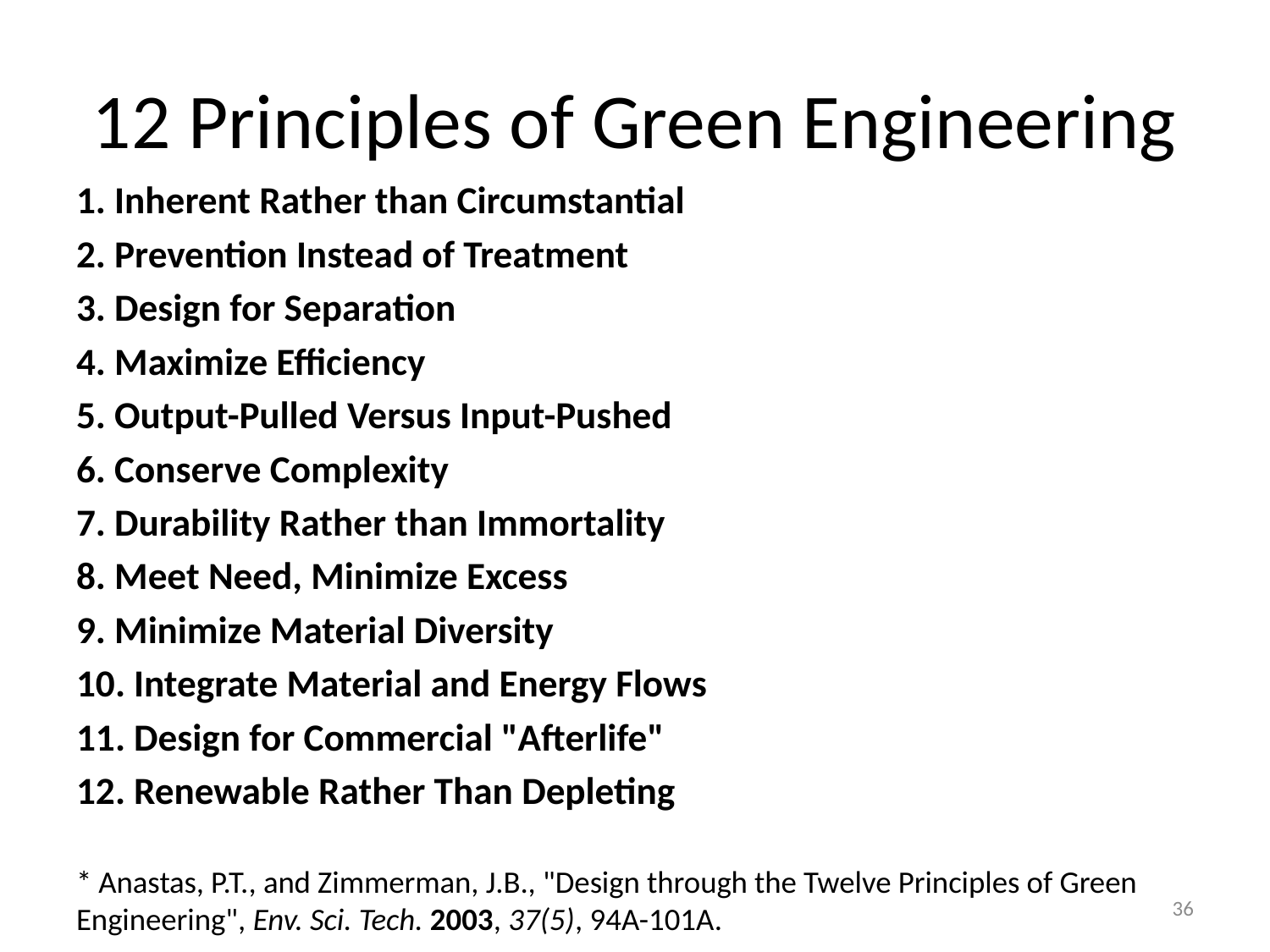

# 12 Principles of Green Engineering
1. Inherent Rather than Circumstantial
2. Prevention Instead of Treatment
3. Design for Separation
4. Maximize Efficiency
5. Output-Pulled Versus Input-Pushed
6. Conserve Complexity
7. Durability Rather than Immortality
8. Meet Need, Minimize Excess
9. Minimize Material Diversity
10. Integrate Material and Energy Flows
11. Design for Commercial "Afterlife"
12. Renewable Rather Than Depleting

* Anastas, P.T., and Zimmerman, J.B., "Design through the Twelve Principles of Green Engineering", Env. Sci. Tech. 2003, 37(5), 94A-101A.
36